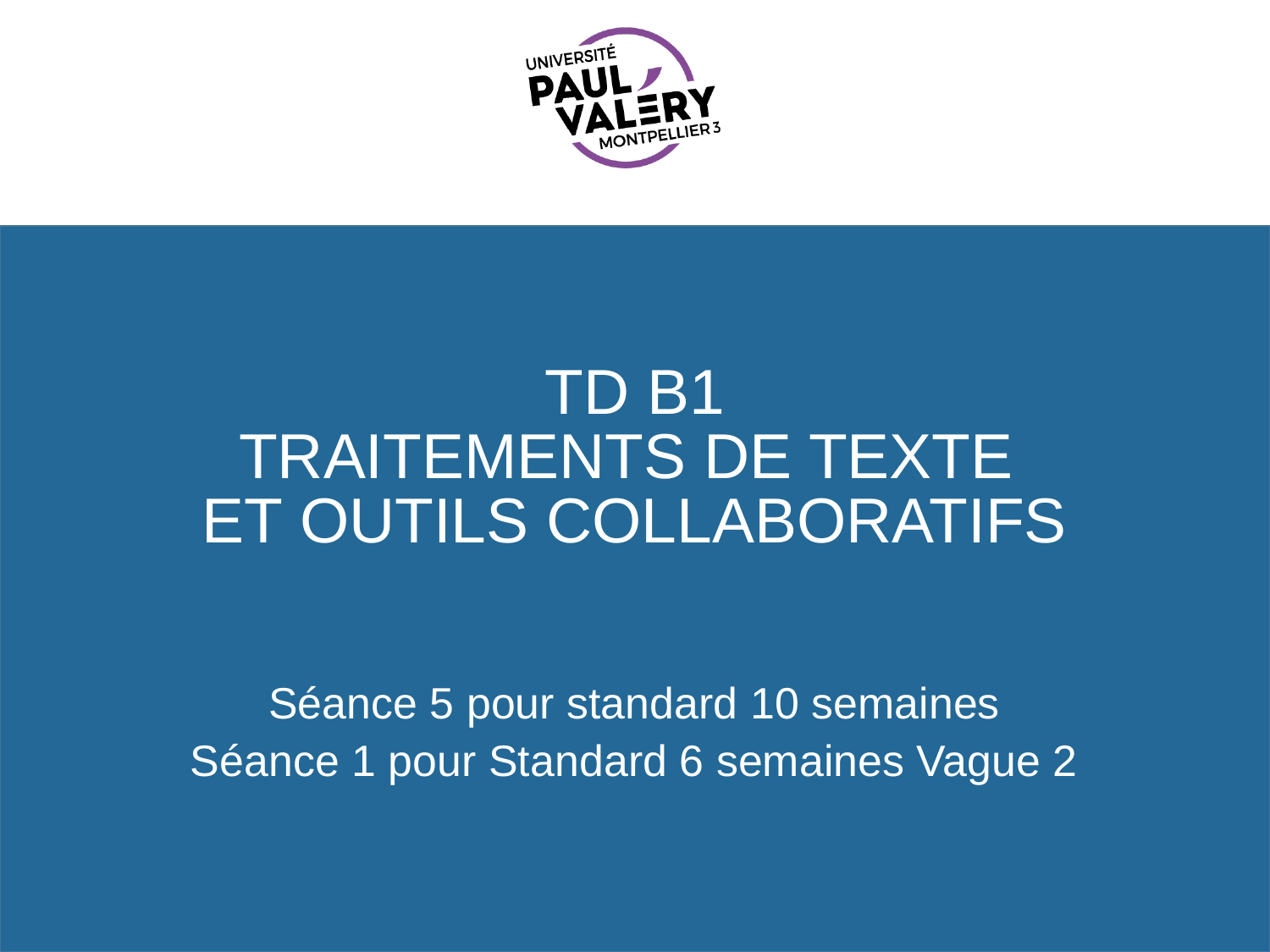

# TD B1 Traitements de texte et outils collaboratifs

Séance 5 pour standard 10 semaines
Séance 1 pour Standard 6 semaines Vague 2